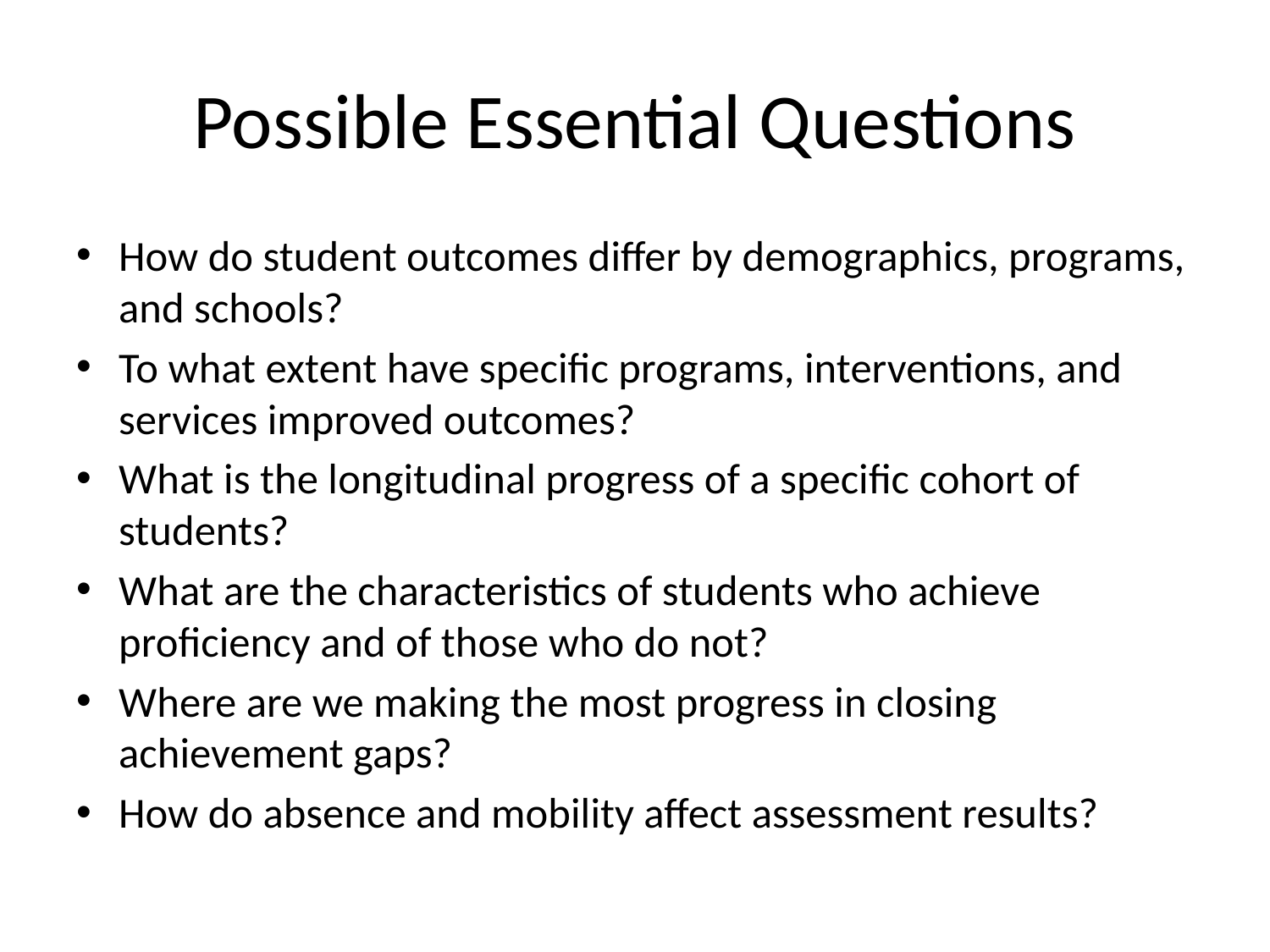

# Possible Essential Questions
How do student outcomes differ by demographics, programs, and schools?
To what extent have specific programs, interventions, and services improved outcomes?
What is the longitudinal progress of a specific cohort of students?
What are the characteristics of students who achieve proficiency and of those who do not?
Where are we making the most progress in closing achievement gaps?
How do absence and mobility affect assessment results?